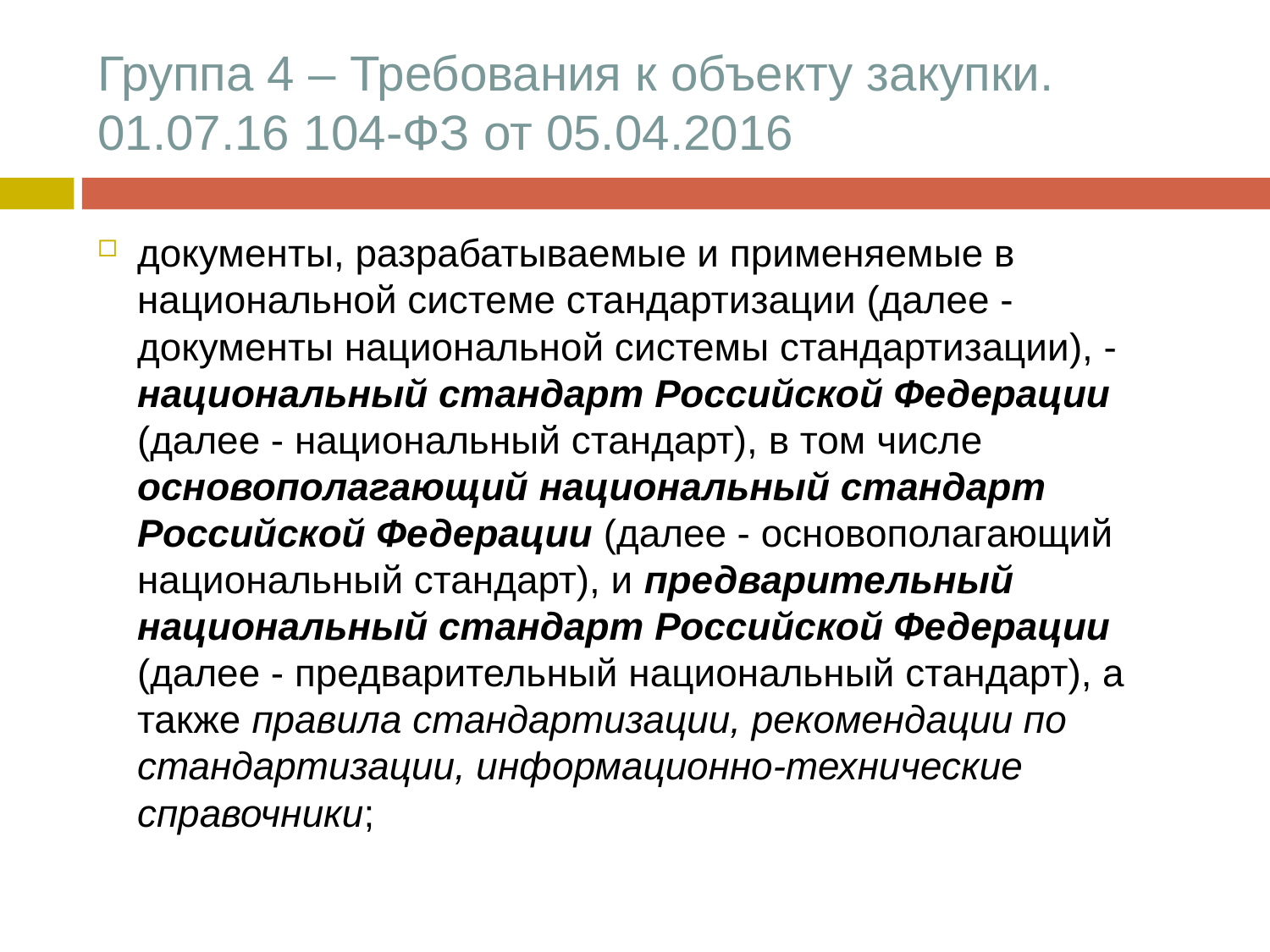

# Группа 4 – Требования к объекту закупки. 01.07.16 104-ФЗ от 05.04.2016
документы, разрабатываемые и применяемые в национальной системе стандартизации (далее - документы национальной системы стандартизации), - национальный стандарт Российской Федерации (далее - национальный стандарт), в том числе основополагающий национальный стандарт Российской Федерации (далее - основополагающий национальный стандарт), и предварительный национальный стандарт Российской Федерации (далее - предварительный национальный стандарт), а также правила стандартизации, рекомендации по стандартизации, информационно-технические справочники;